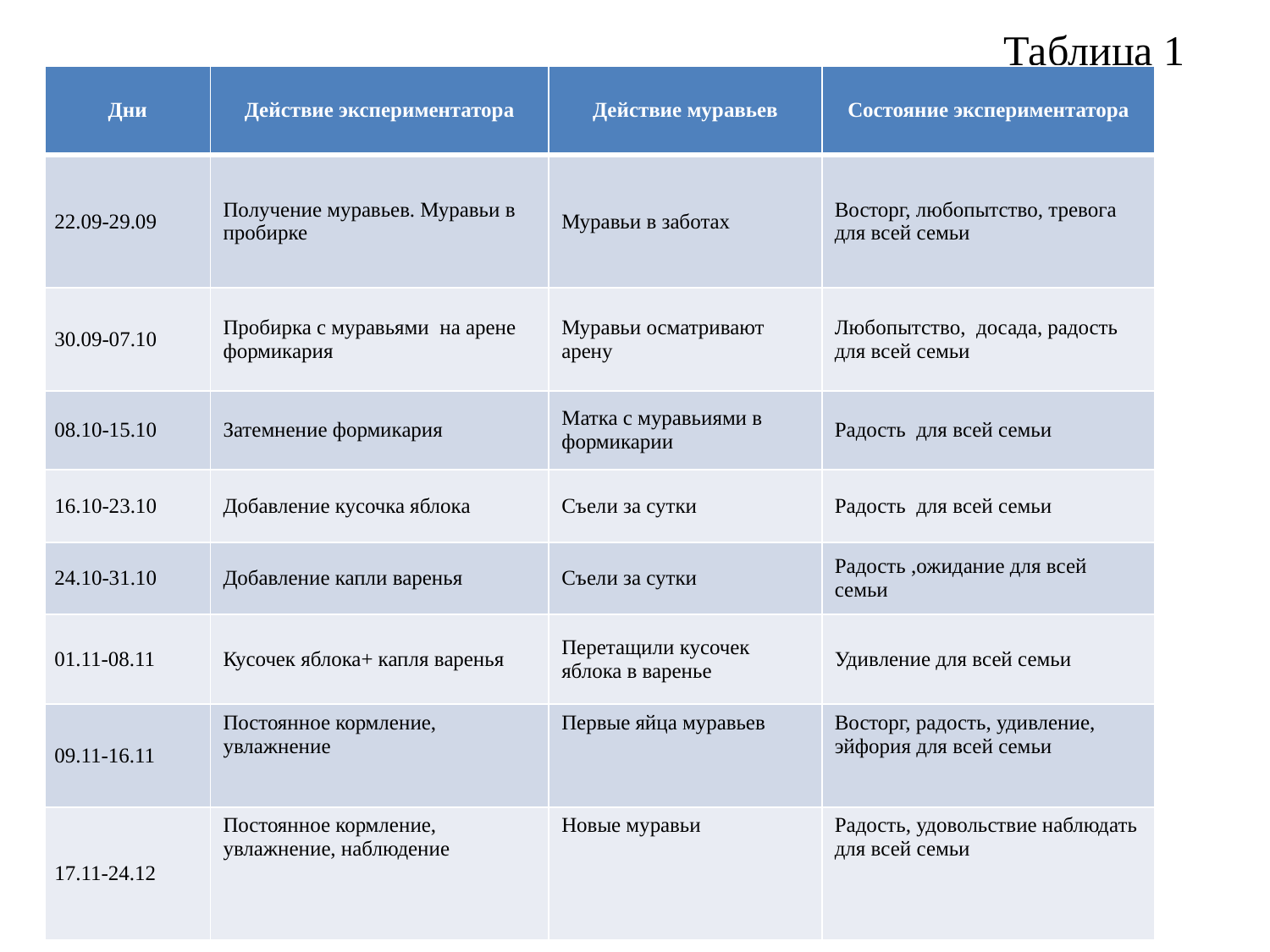

# Таблица 1
| Дни | Действие экспериментатора | Действие муравьев | Состояние экспериментатора |
| --- | --- | --- | --- |
| 22.09-29.09 | Получение муравьев. Муравьи в пробирке | Муравьи в заботах | Восторг, любопытство, тревога для всей семьи |
| 30.09-07.10 | Пробирка с муравьями на арене формикария | Муравьи осматривают арену | Любопытство, досада, радость для всей семьи |
| 08.10-15.10 | Затемнение формикария | Матка с муравьиями в формикарии | Радость для всей семьи |
| 16.10-23.10 | Добавление кусочка яблока | Съели за сутки | Радость для всей семьи |
| 24.10-31.10 | Добавление капли варенья | Съели за сутки | Радость ,ожидание для всей семьи |
| 01.11-08.11 | Кусочек яблока+ капля варенья | Перетащили кусочек яблока в варенье | Удивление для всей семьи |
| 09.11-16.11 | Постоянное кормление, увлажнение | Первые яйца муравьев | Восторг, радость, удивление, эйфория для всей семьи |
| 17.11-24.12 | Постоянное кормление, увлажнение, наблюдение | Новые муравьи | Радость, удовольствие наблюдать для всей семьи |